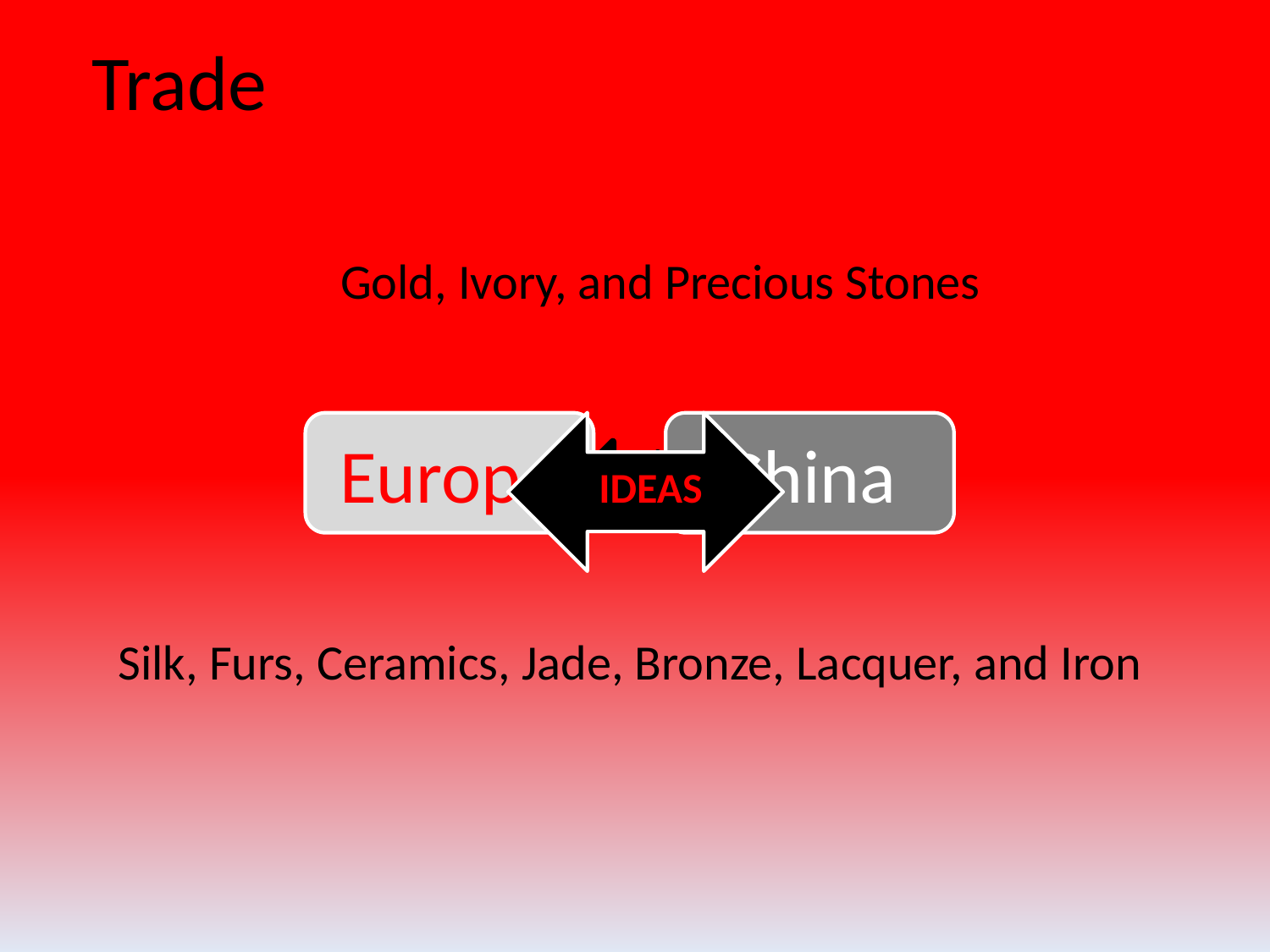

# Trade
Europe
China
Gold, Ivory, and Precious Stones

IDEAS
Silk, Furs, Ceramics, Jade, Bronze, Lacquer, and Iron